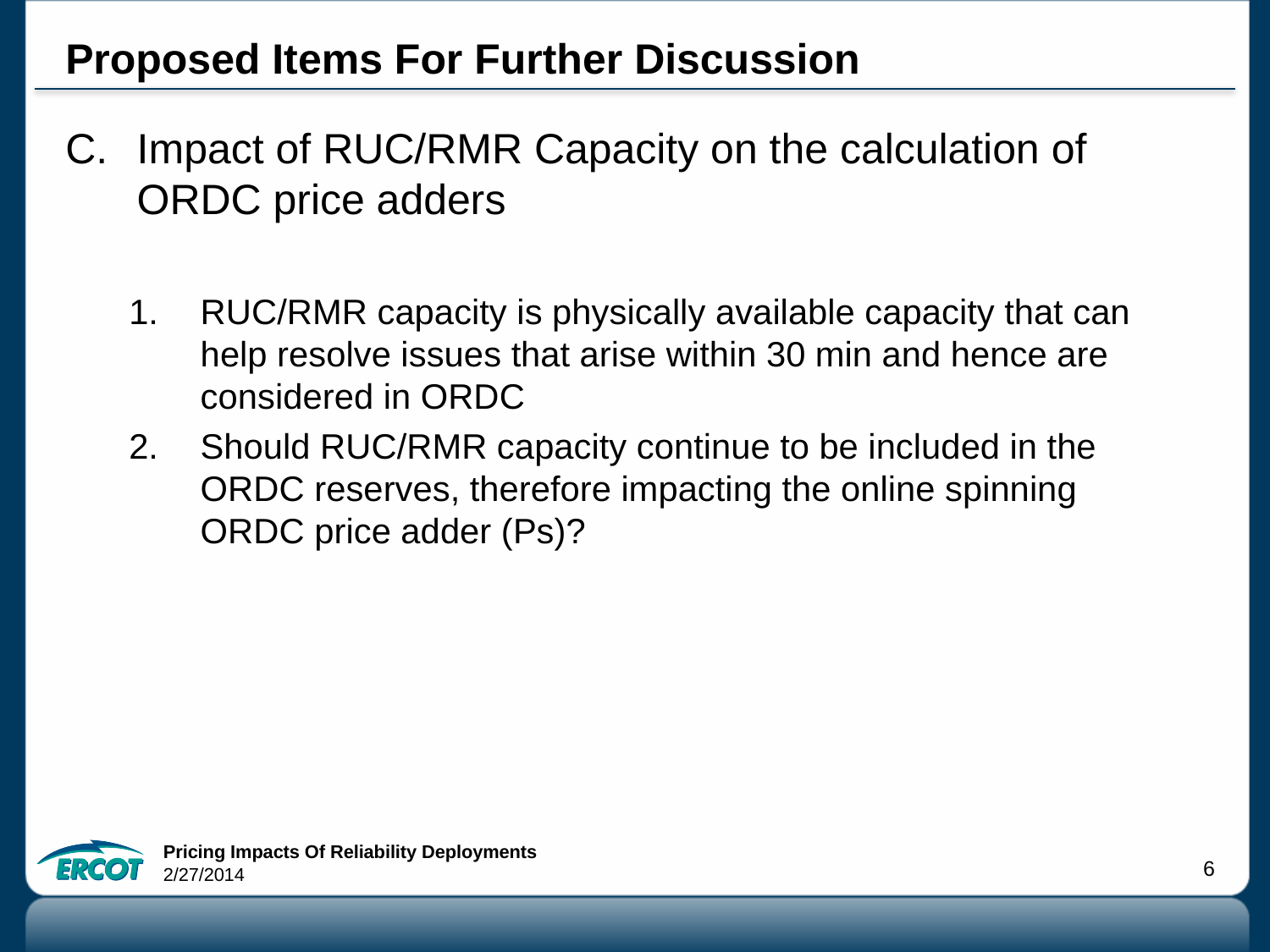

# Proposed Items For Further Discussion
Impact of RUC/RMR Capacity on the calculation of ORDC price adders

RUC/RMR capacity is physically available capacity that can help resolve issues that arise within 30 min and hence are considered in ORDC
Should RUC/RMR capacity continue to be included in the ORDC reserves, therefore impacting the online spinning ORDC price adder (Ps)?